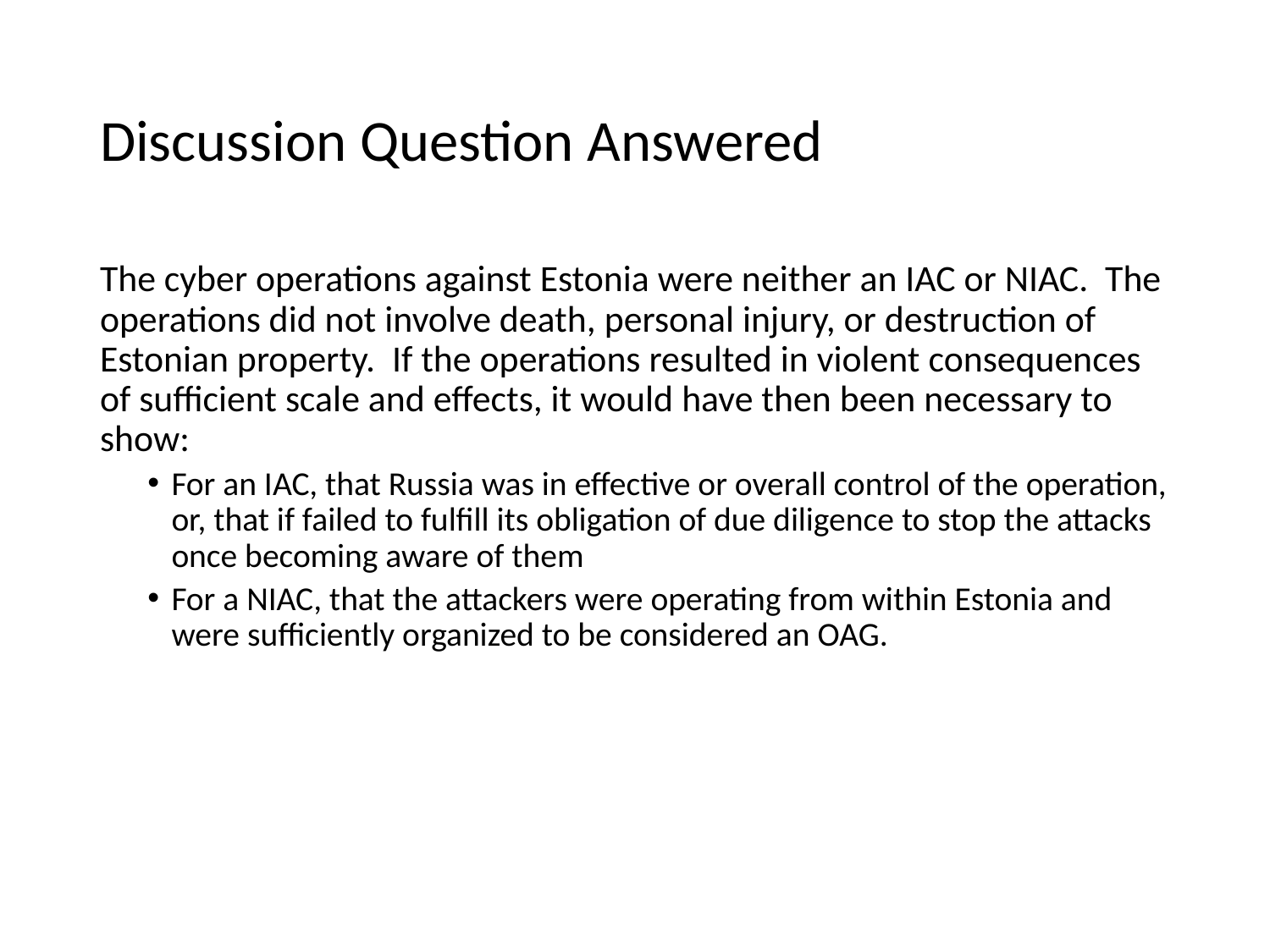

# Discussion Question Answered
The cyber operations against Estonia were neither an IAC or NIAC.  The operations did not involve death, personal injury, or destruction of Estonian property.  If the operations resulted in violent consequences of sufficient scale and effects, it would have then been necessary to show:
For an IAC, that Russia was in effective or overall control of the operation, or, that if failed to fulfill its obligation of due diligence to stop the attacks once becoming aware of them
For a NIAC, that the attackers were operating from within Estonia and were sufficiently organized to be considered an OAG.